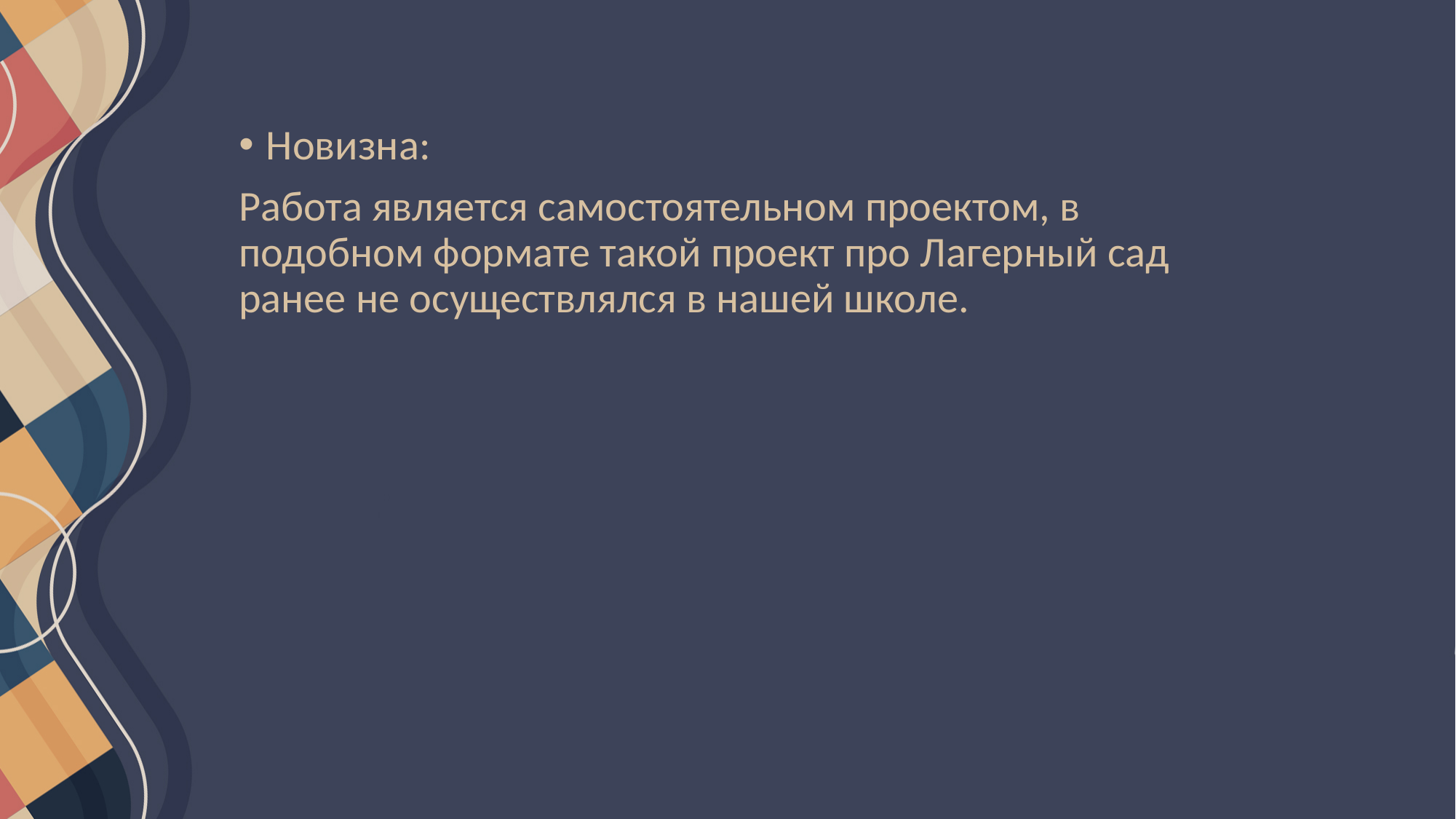

Новизна:
Работа является самостоятельном проектом, в подобном формате такой проект про Лагерный сад ранее не осуществлялся в нашей школе.